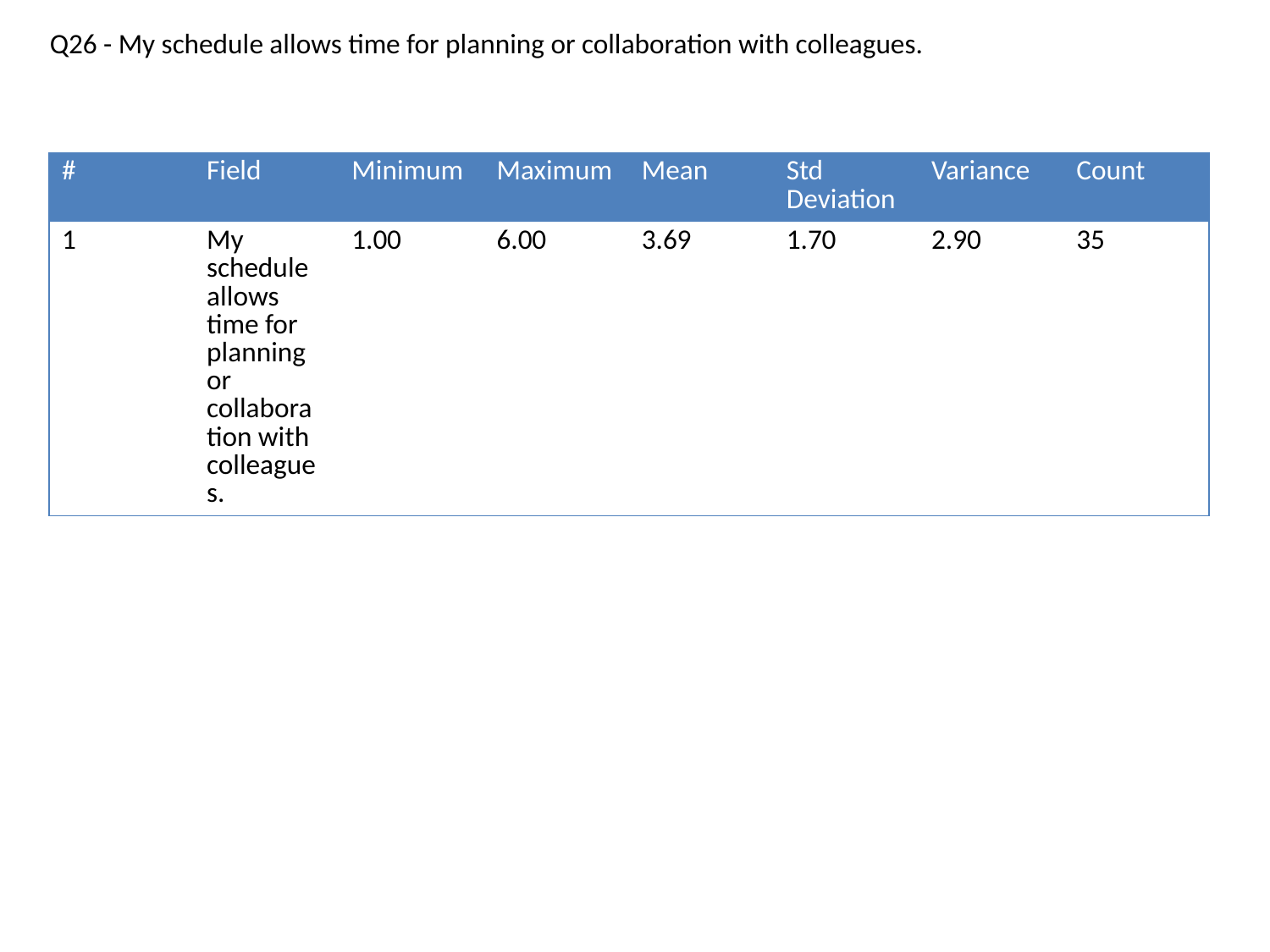

Q26 - My schedule allows time for planning or collaboration with colleagues.
| # | Field | Minimum | Maximum | Mean | Std Deviation | Variance | Count |
| --- | --- | --- | --- | --- | --- | --- | --- |
| 1 | My schedule allows time for planning or collaboration with colleagues. | 1.00 | 6.00 | 3.69 | 1.70 | 2.90 | 35 |